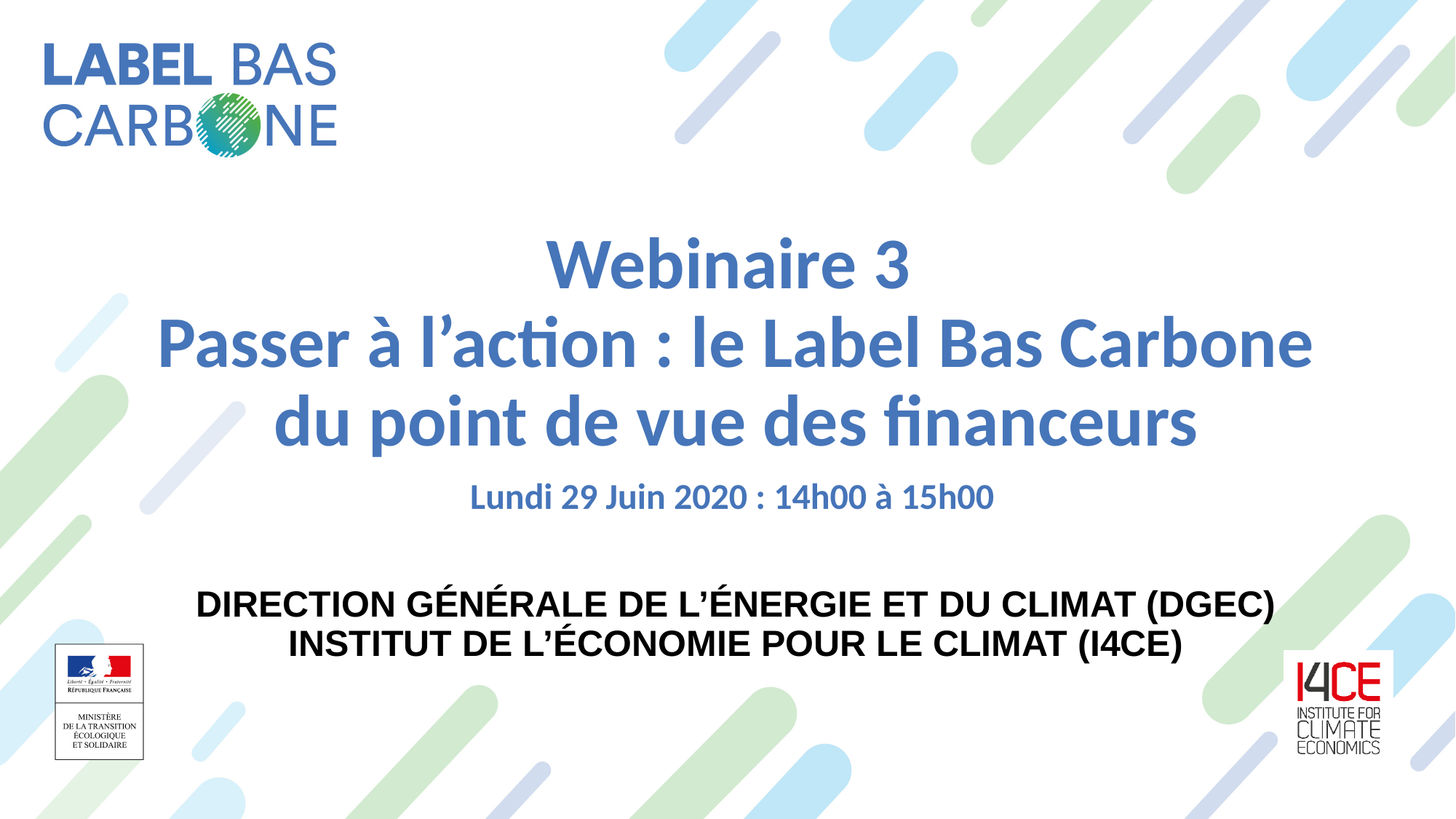

Webinaire 3
Passer à l’action : le Label Bas Carbone du point de vue des financeurs

Lundi 29 Juin 2020 : 14h00 à 15h00

Direction Générale de l’Énergie et du Climat (DGEC)
Institut de l’Économie pour le Climat (I4CE)